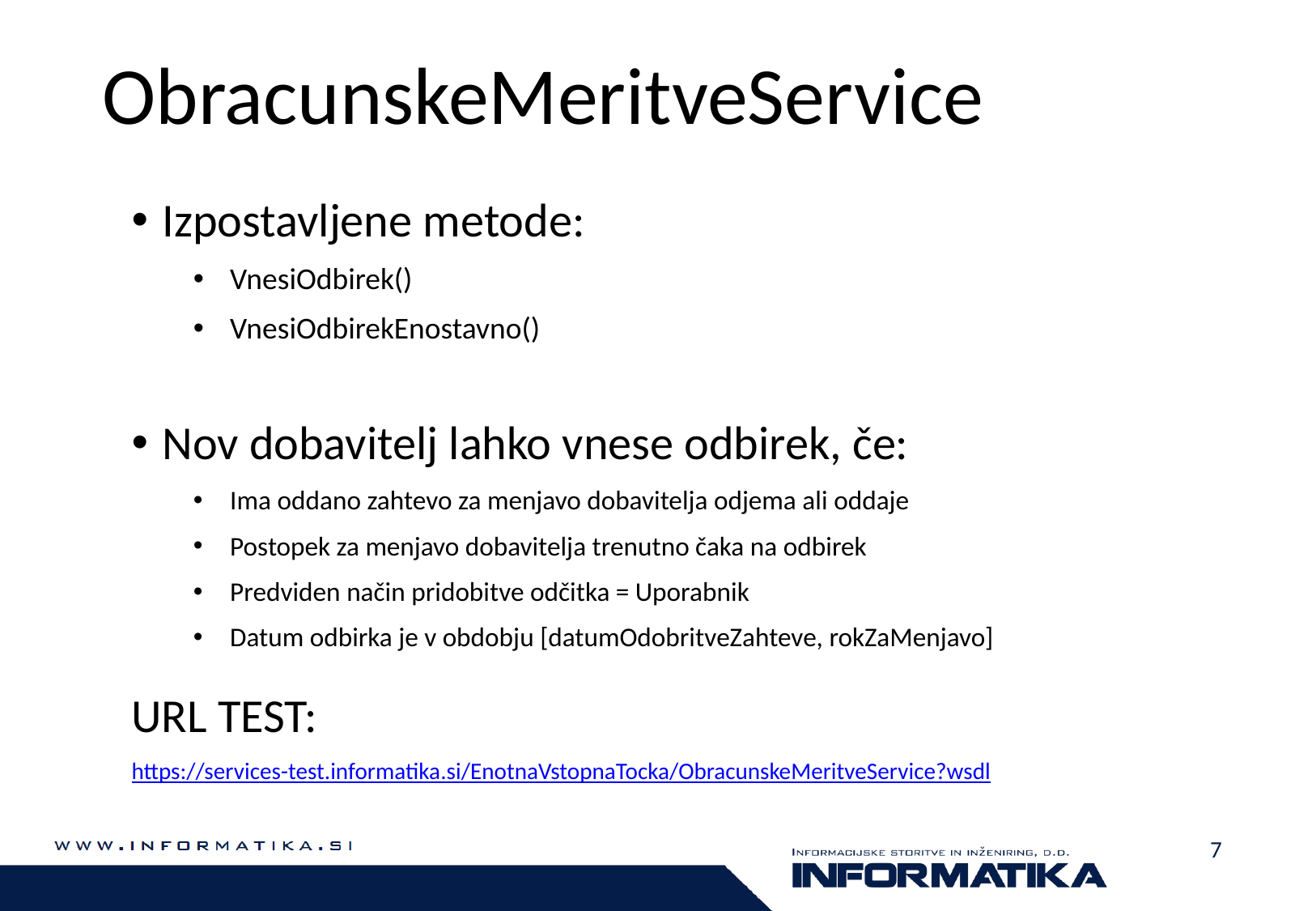

# ObracunskeMeritveService
Izpostavljene metode:
VnesiOdbirek()
VnesiOdbirekEnostavno()

Nov dobavitelj lahko vnese odbirek, če:
Ima oddano zahtevo za menjavo dobavitelja odjema ali oddaje
Postopek za menjavo dobavitelja trenutno čaka na odbirek
Predviden način pridobitve odčitka = Uporabnik
Datum odbirka je v obdobju [datumOdobritveZahteve, rokZaMenjavo]

URL TEST:
https://services-test.informatika.si/EnotnaVstopnaTocka/ObracunskeMeritveService?wsdl